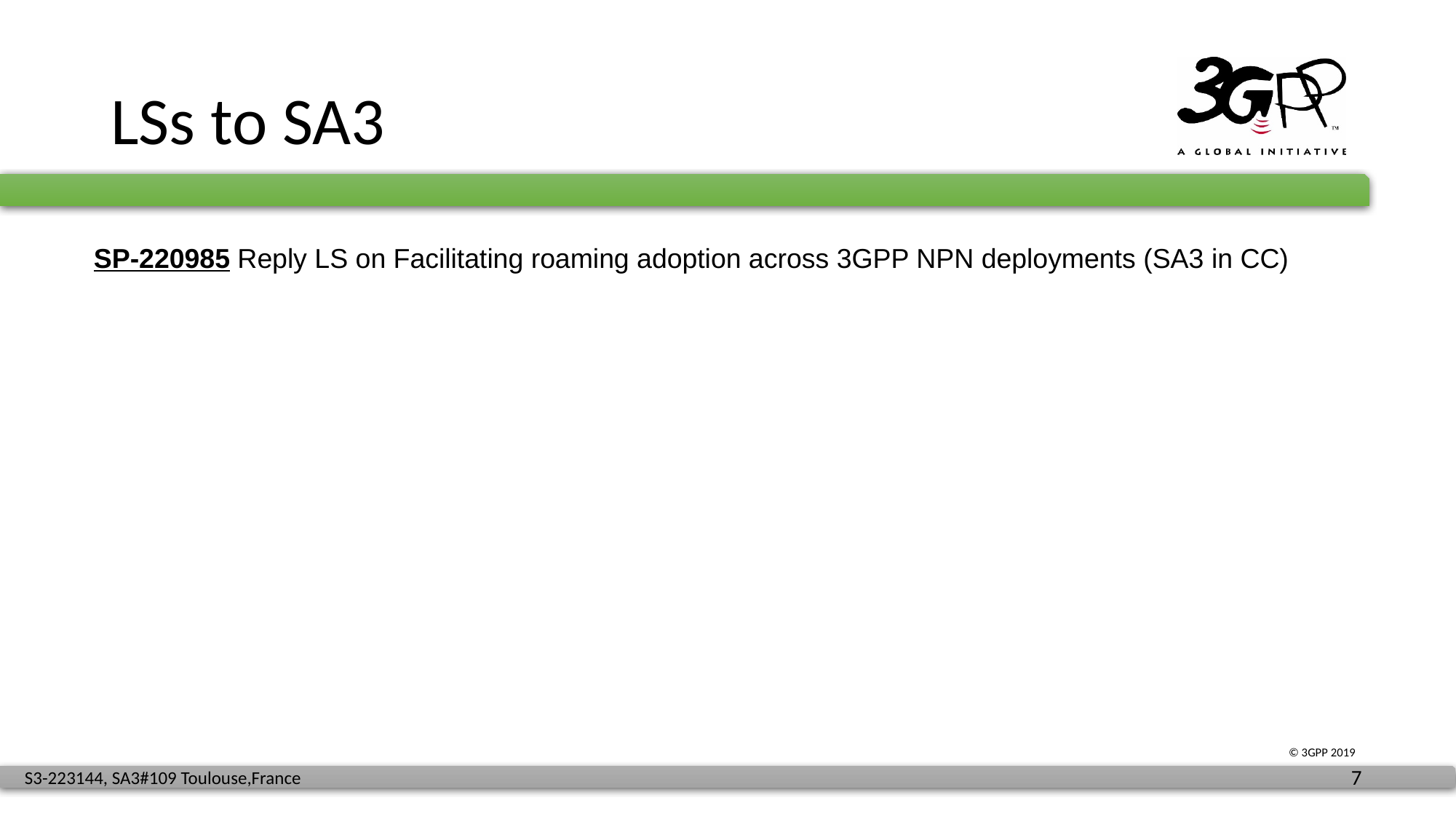

# LSs to SA3
SP-220985 Reply LS on Facilitating roaming adoption across 3GPP NPN deployments (SA3 in CC)